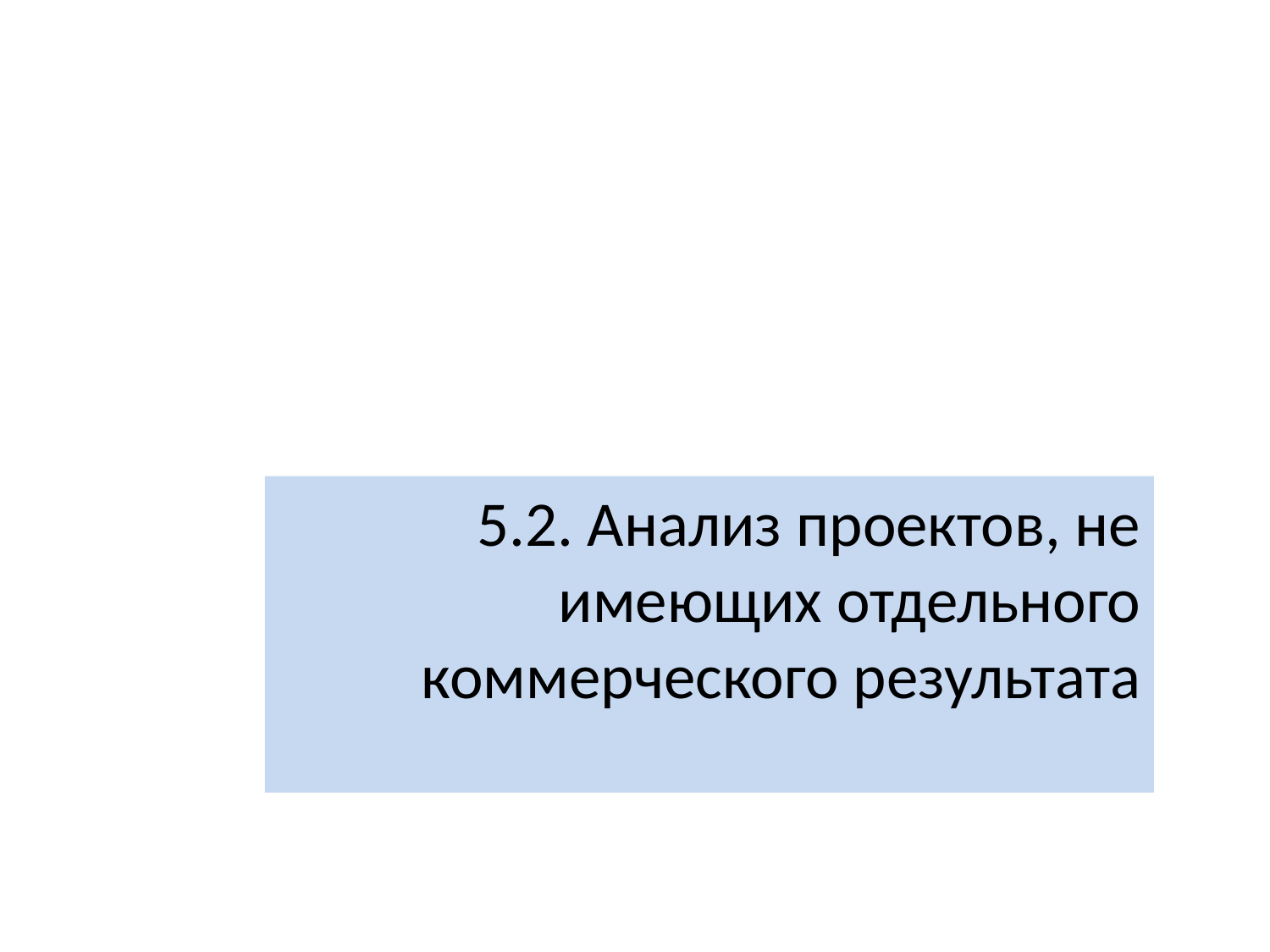

5.2. Анализ проектов, не имеющих отдельного коммерческого результата